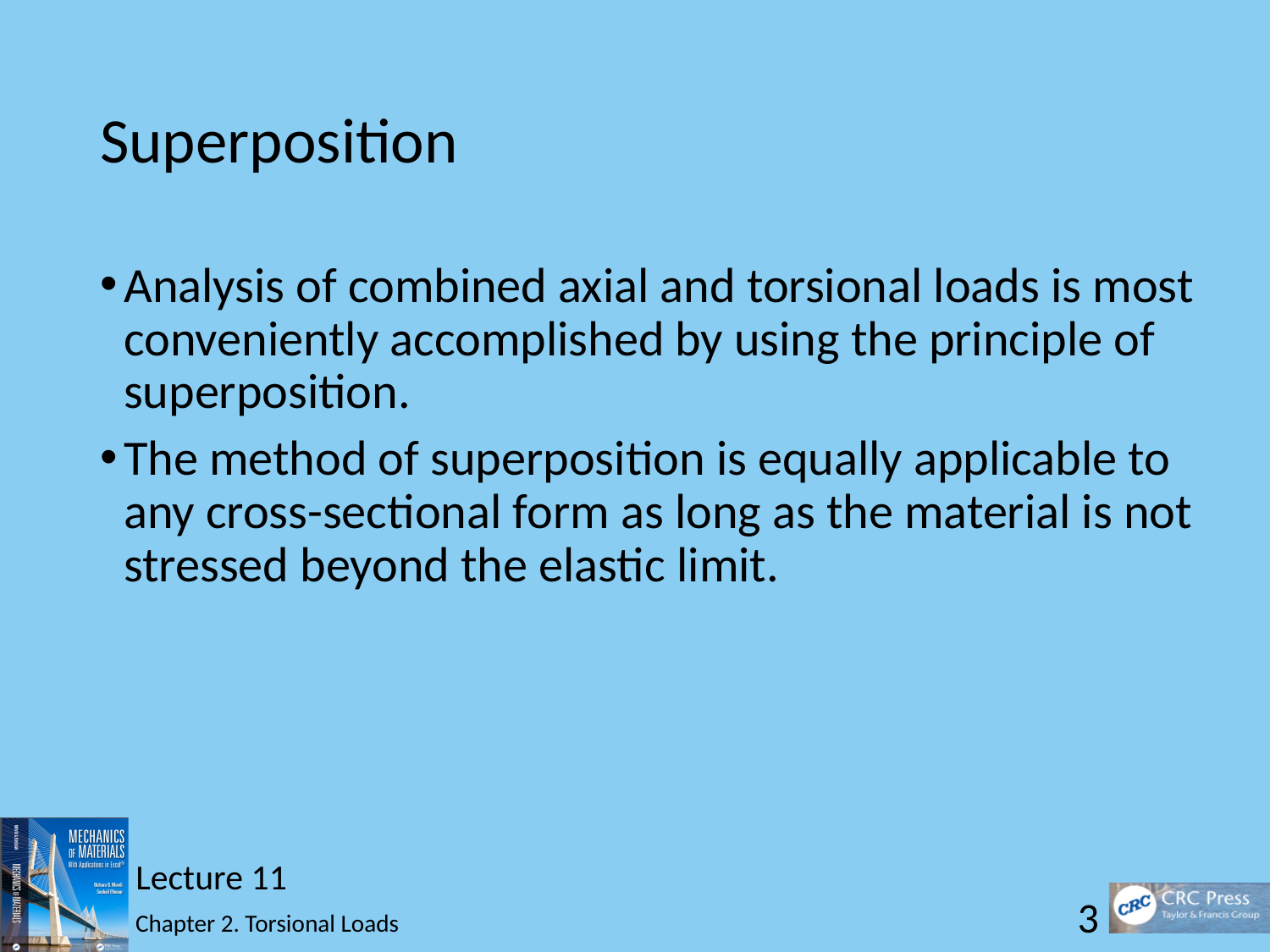

# Superposition
Analysis of combined axial and torsional loads is most conveniently accomplished by using the principle of superposition.
The method of superposition is equally applicable to any cross-sectional form as long as the material is not stressed beyond the elastic limit.

Lecture 11
3
Chapter 2. Torsional Loads